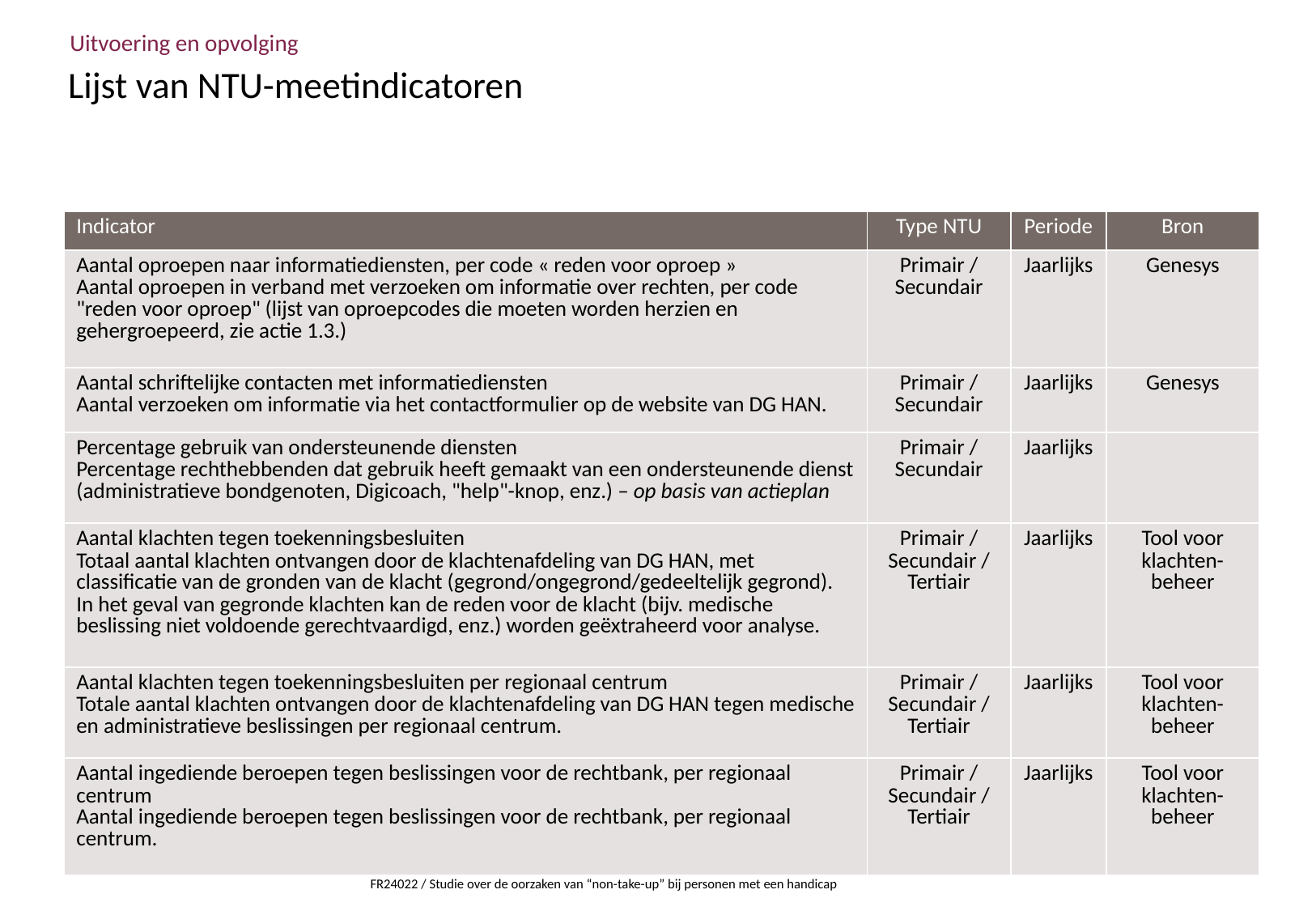

Uitvoering en opvolging
# Lijst van NTU-meetindicatoren
| Indicator | Type NTU | Periode | Bron |
| --- | --- | --- | --- |
| Aantal oproepen naar informatiediensten, per code « reden voor oproep » Aantal oproepen in verband met verzoeken om informatie over rechten, per code "reden voor oproep" (lijst van oproepcodes die moeten worden herzien en gehergroepeerd, zie actie 1.3.) | Primair / Secundair | Jaarlijks | Genesys |
| Aantal schriftelijke contacten met informatiediensten Aantal verzoeken om informatie via het contactformulier op de website van DG HAN. | Primair / Secundair | Jaarlijks | Genesys |
| Percentage gebruik van ondersteunende diensten Percentage rechthebbenden dat gebruik heeft gemaakt van een ondersteunende dienst (administratieve bondgenoten, Digicoach, "help"-knop, enz.) – op basis van actieplan | Primair / Secundair | Jaarlijks |  |
| Aantal klachten tegen toekenningsbesluiten Totaal aantal klachten ontvangen door de klachtenafdeling van DG HAN, met classificatie van de gronden van de klacht (gegrond/ongegrond/gedeeltelijk gegrond). In het geval van gegronde klachten kan de reden voor de klacht (bijv. medische beslissing niet voldoende gerechtvaardigd, enz.) worden geëxtraheerd voor analyse. | Primair / Secundair / Tertiair | Jaarlijks | Tool voor klachten-beheer |
| Aantal klachten tegen toekenningsbesluiten per regionaal centrum Totale aantal klachten ontvangen door de klachtenafdeling van DG HAN tegen medische en administratieve beslissingen per regionaal centrum. | Primair / Secundair / Tertiair | Jaarlijks | Tool voor klachten-beheer |
| Aantal ingediende beroepen tegen beslissingen voor de rechtbank, per regionaal centrum Aantal ingediende beroepen tegen beslissingen voor de rechtbank, per regionaal centrum. | Primair / Secundair / Tertiair | Jaarlijks | Tool voor klachten-beheer |